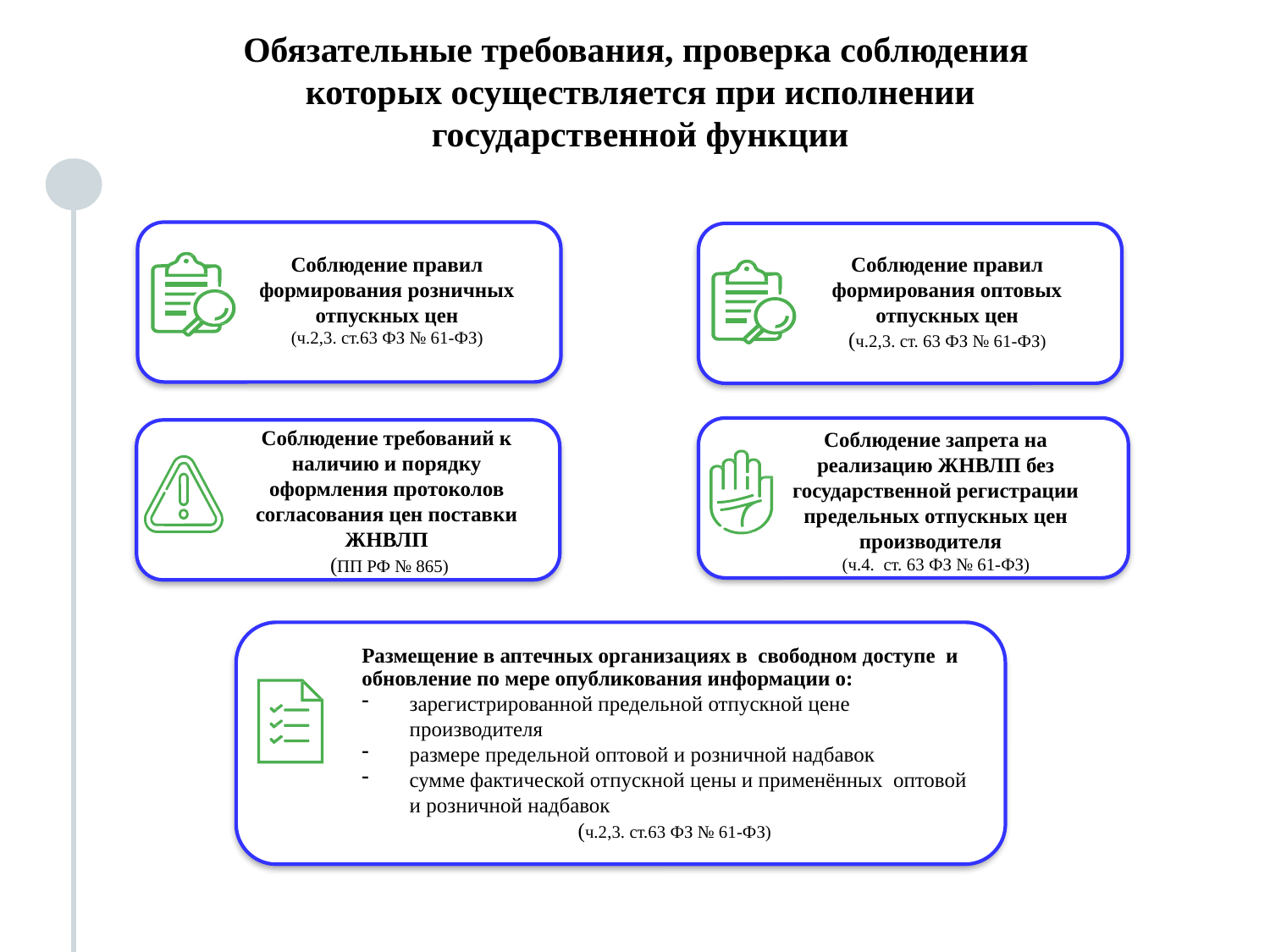

Обязательные требования, проверка соблюдения
которых осуществляется при исполнении государственной функции

Соблюдение правил формирования розничных отпускных цен
(ч.2,3. ст.63 ФЗ № 61-ФЗ)
Соблюдение правил формирования оптовых отпускных цен
(ч.2,3. ст. 63 ФЗ № 61-ФЗ)

Соблюдение требований к наличию и порядку оформления протоколов согласования цен поставки ЖНВЛП
 (ПП РФ № 865)

Соблюдение запрета на реализацию ЖНВЛП без государственной регистрации предельных отпускных цен производителя
(ч.4.  ст. 63 ФЗ № 61-ФЗ)

Размещение в аптечных организациях в  свободном доступе  и обновление по мере опубликования информации о:
зарегистрированной предельной отпускной цене производителя
размере предельной оптовой и розничной надбавок
сумме фактической отпускной цены и применённых  оптовой и розничной надбавок
 (ч.2,3. ст.63 ФЗ № 61-ФЗ)